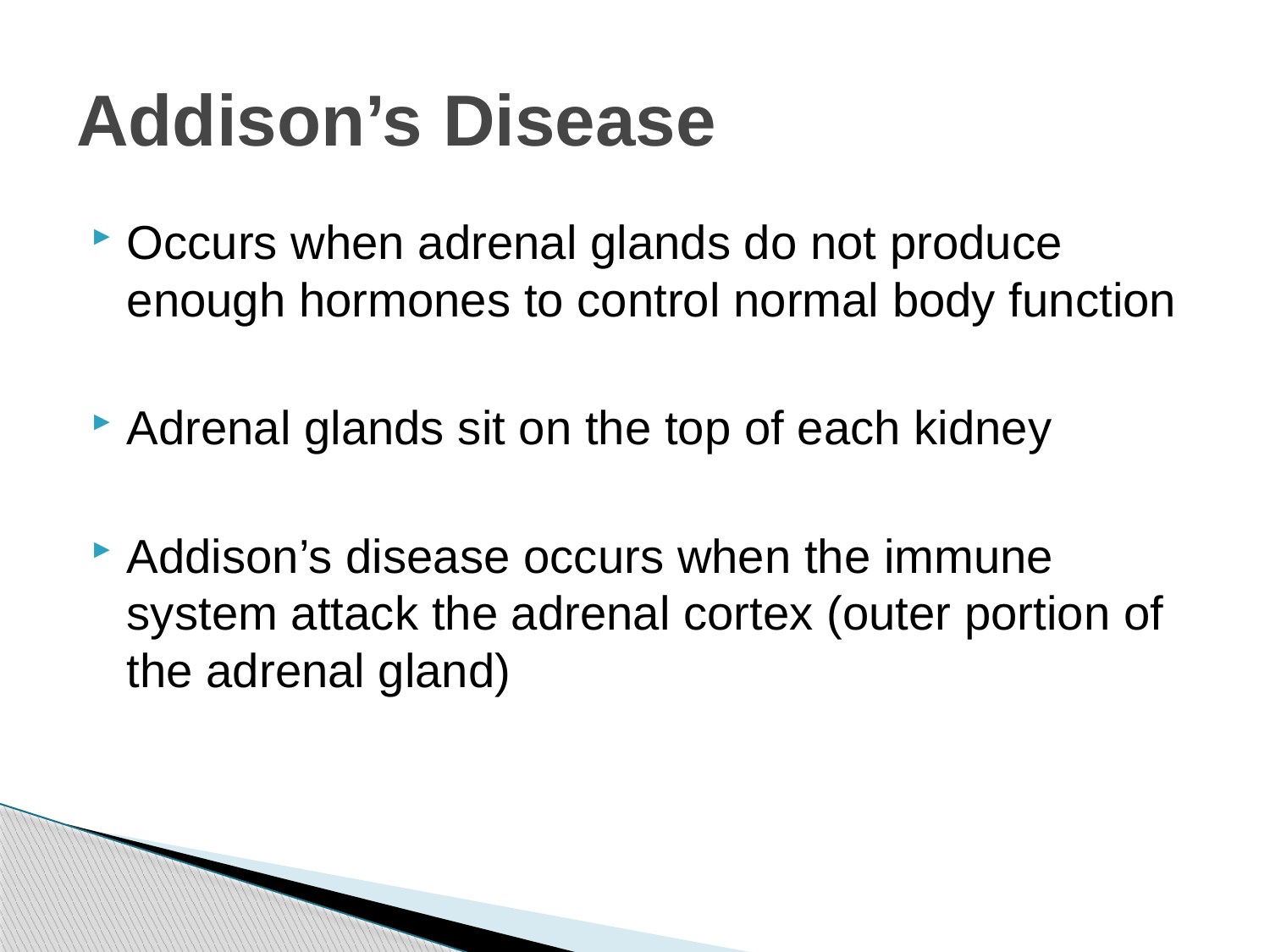

# Addison’s Disease
Occurs when adrenal glands do not produce enough hormones to control normal body function

Adrenal glands sit on the top of each kidney

Addison’s disease occurs when the immune system attack the adrenal cortex (outer portion of the adrenal gland)